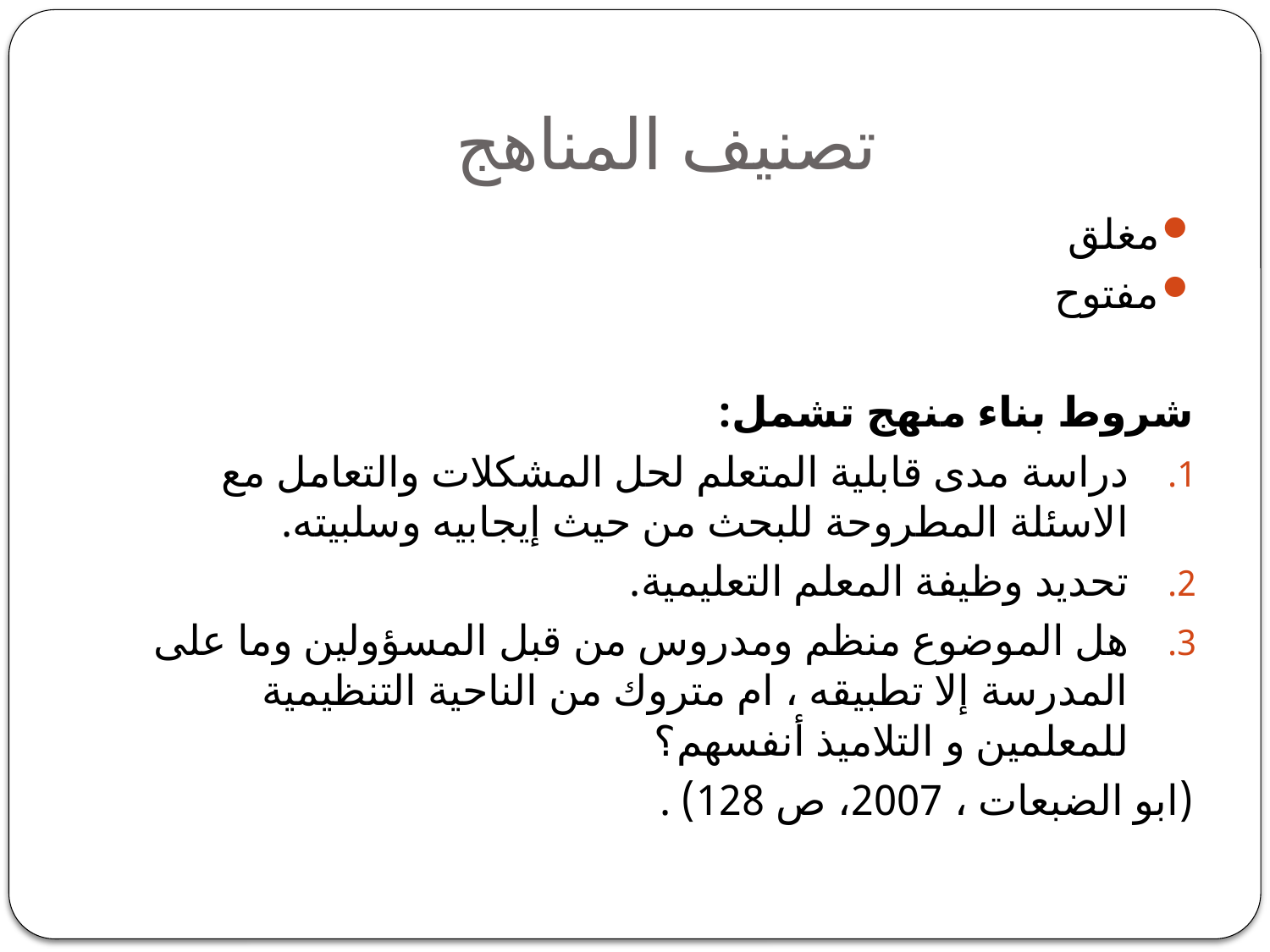

# تصنيف المناهج
مغلق
مفتوح

شروط بناء منهج تشمل:
دراسة مدى قابلية المتعلم لحل المشكلات والتعامل مع الاسئلة المطروحة للبحث من حيث إيجابيه وسلبيته.
تحديد وظيفة المعلم التعليمية.
هل الموضوع منظم ومدروس من قبل المسؤولين وما على المدرسة إلا تطبيقه ، ام متروك من الناحية التنظيمية للمعلمين و التلاميذ أنفسهم؟
(ابو الضبعات ، 2007، ص 128) .